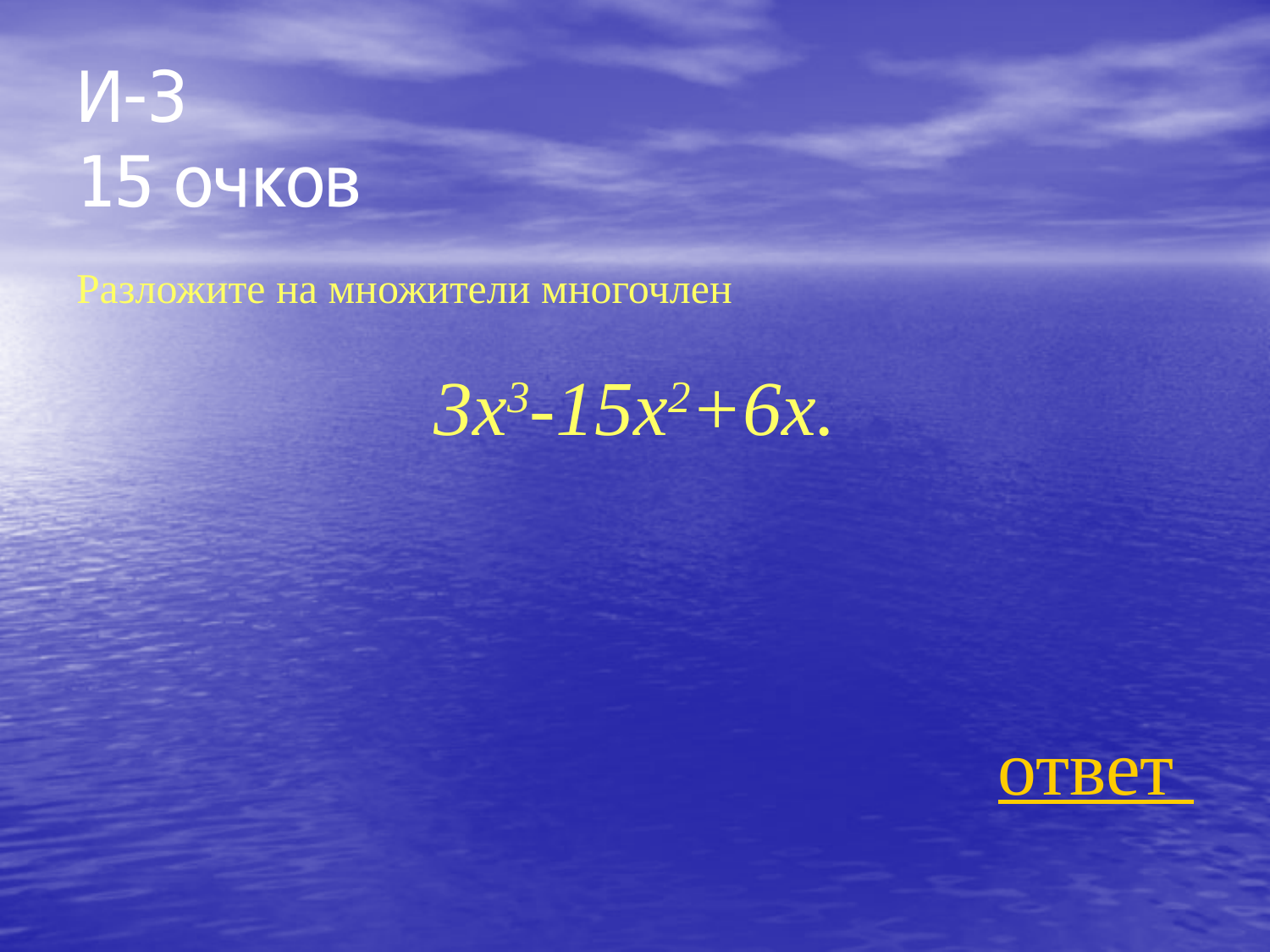

# И-3 15 очков
Разложите на множители многочлен

3х3-15х2+6х.

ответ